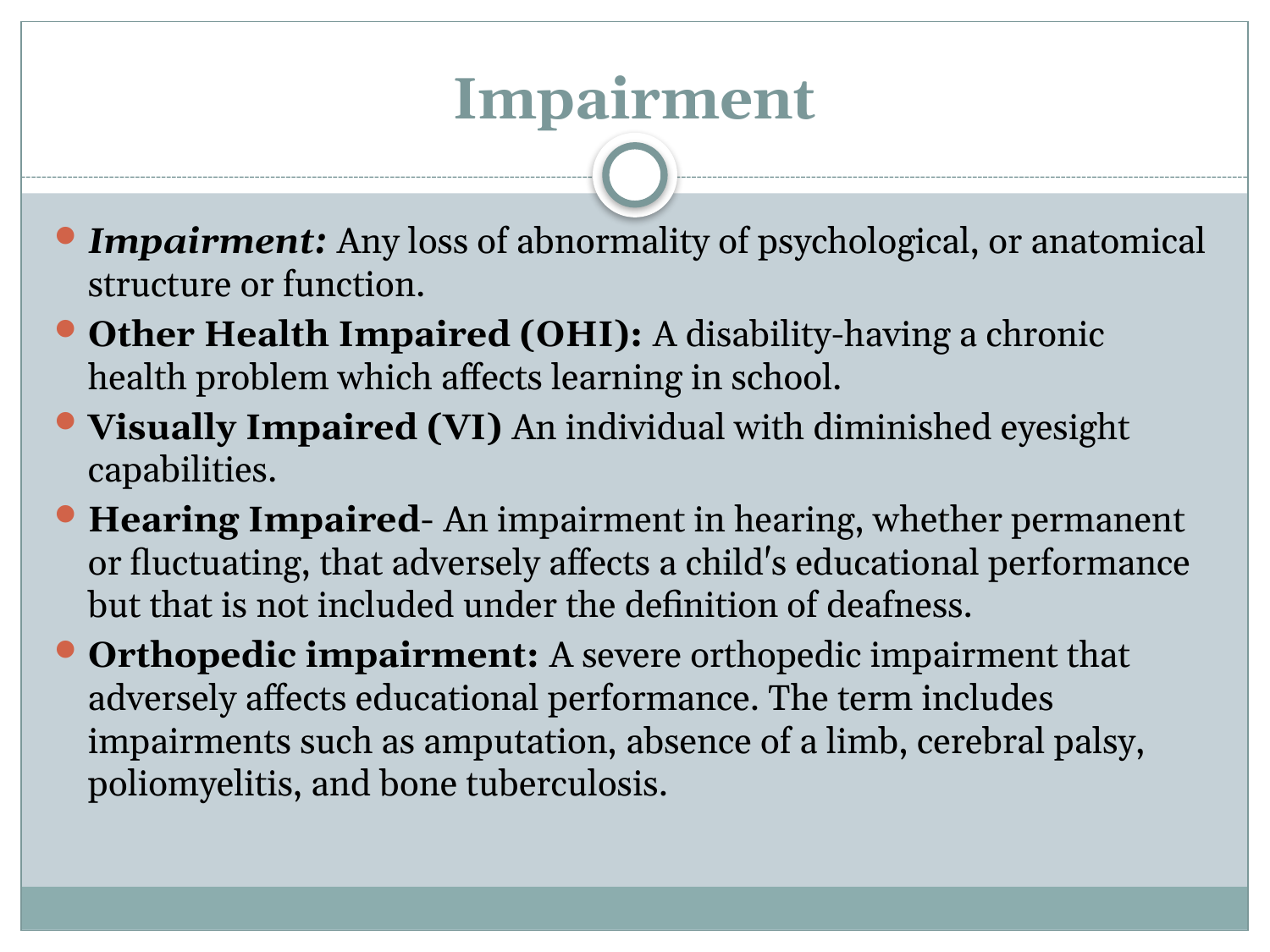

# Impairment
Impairment: Any loss of abnormality of psychological, or anatomical structure or function.
Other Health Impaired (OHI): A disability-having a chronic health problem which affects learning in school.
Visually Impaired (VI) An individual with diminished eyesight capabilities.
Hearing Impaired- An impairment in hearing, whether permanent or fluctuating, that adversely affects a child's educational performance but that is not included under the definition of deafness.
Orthopedic impairment: A severe orthopedic impairment that adversely affects educational performance. The term includes impairments such as amputation, absence of a limb, cerebral palsy, poliomyelitis, and bone tuberculosis.